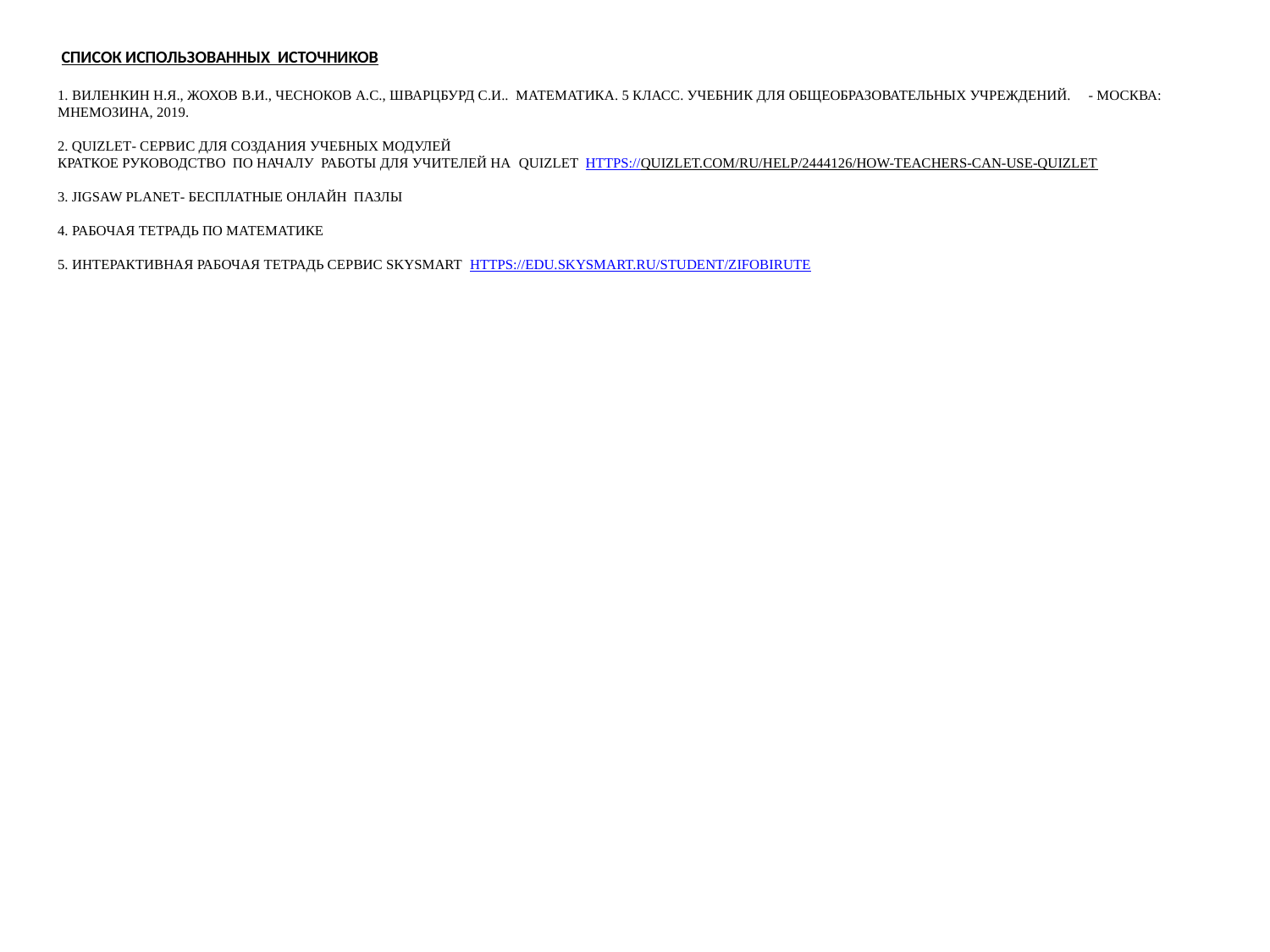

# Список использованных  источников 1. Виленкин Н.Я., Жохов В.И., Чесноков А.С., Шварцбурд С.И..  Математика. 5 класс. Учебник для общеобразовательных учреждений.     - Москва: МНЕМОЗИНА, 2019. 2. Quizlet- сервис для создания учебных модулей Краткое руководство  по началу  работы для учителей на  Quizlet  https://quizlet.com/ru/help/2444126/how-teachers-can-use-quizlet 3. Jigsaw Planet- бесплатные онлайн  пазлы 4. Рабочая тетрадь по математике 5. Интерактивная рабочая тетрадь Сервис Skysmart  https://edu.skysmart.ru/student/zifobirute